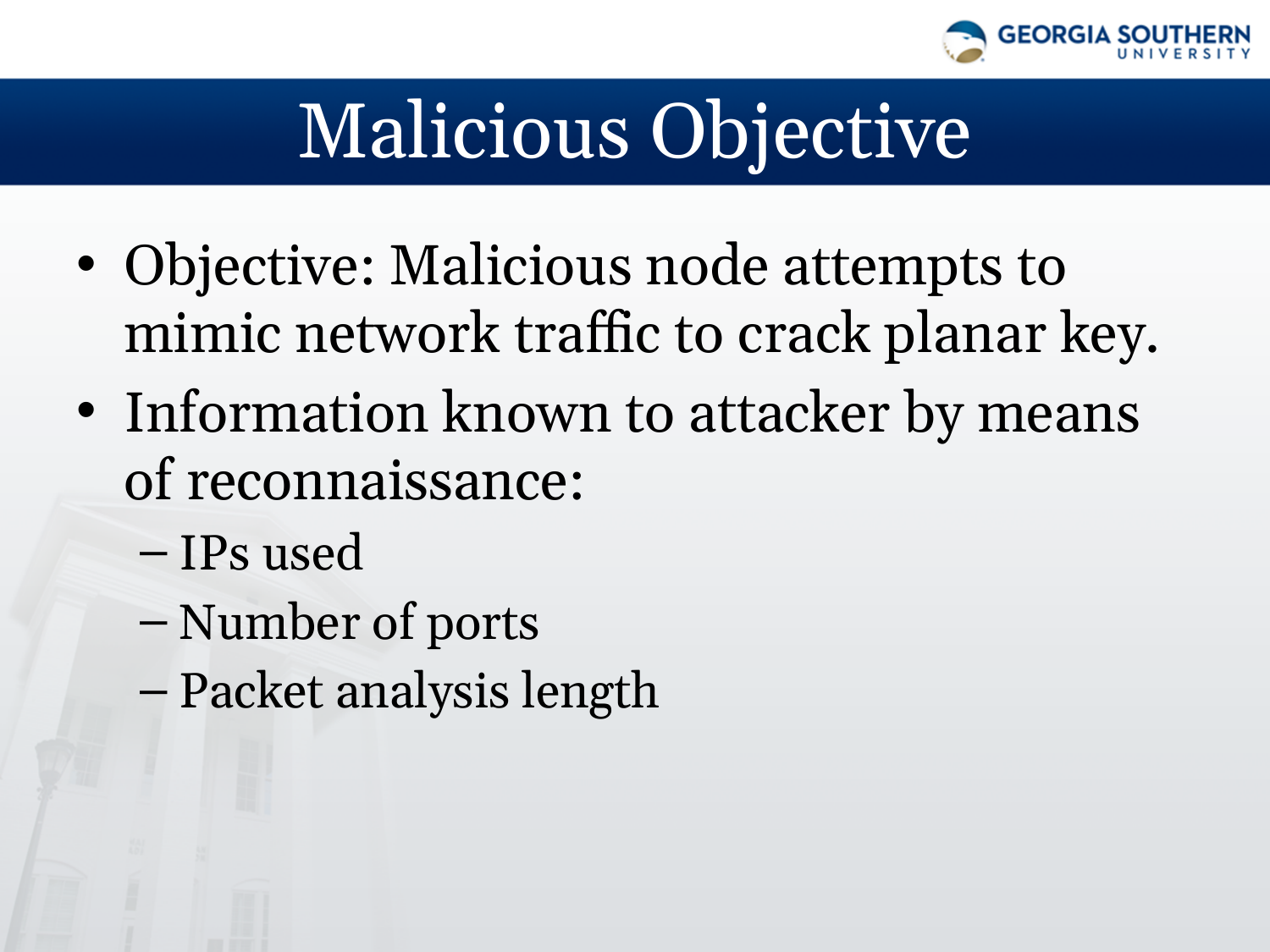

# Malicious Objective
Objective: Malicious node attempts to mimic network traffic to crack planar key.
Information known to attacker by means of reconnaissance:
IPs used
Number of ports
Packet analysis length